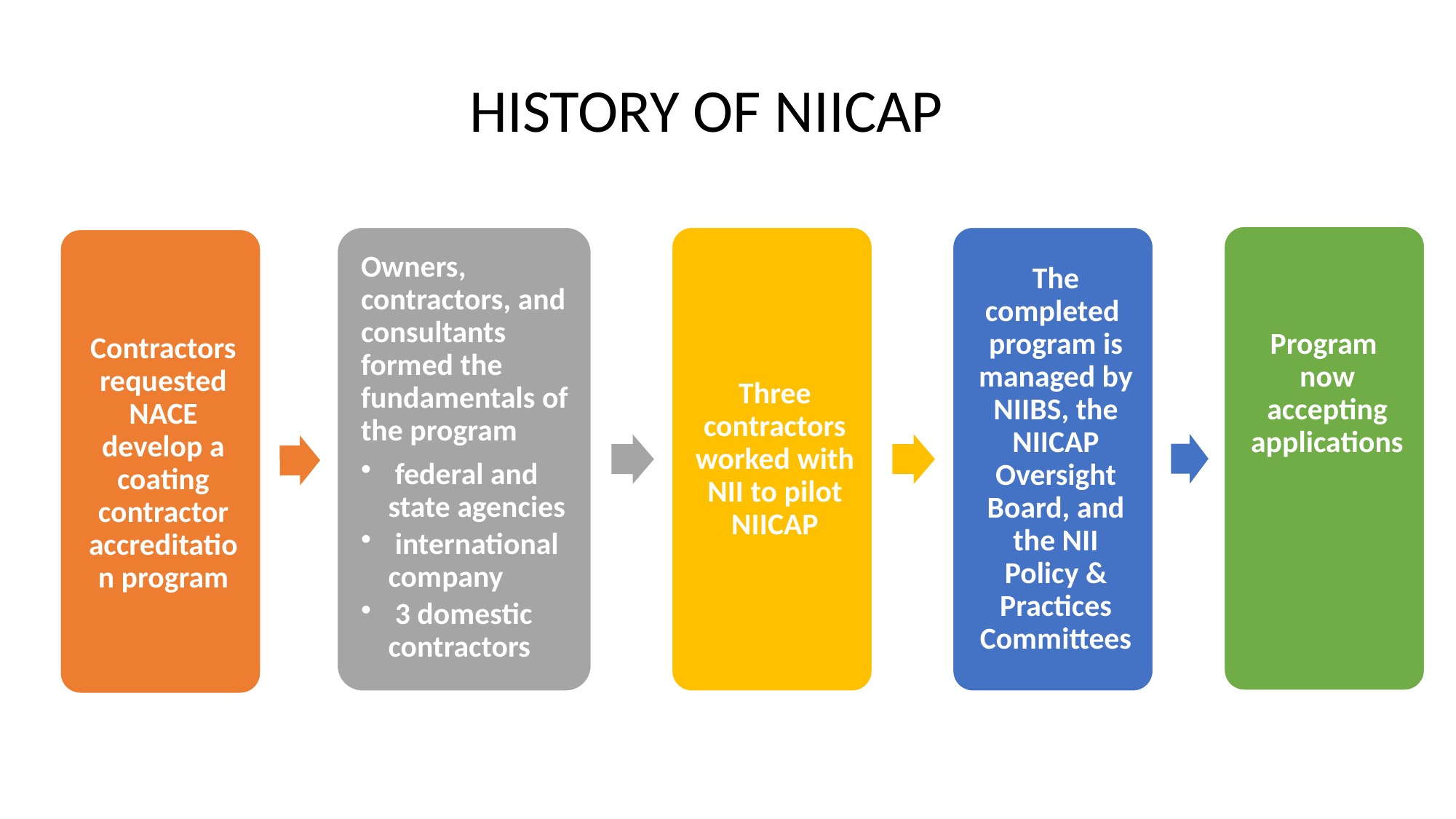

HISTORY OF NIICAP
Contractors
requested NACE develop a coating contractor accreditation program

Owners, contractors, and consultants formed the fundamentals of the program
 federal and state agencies
 international company
 3 domestic contractors

Three contractors worked with NII to pilot NIICAP

The completed  program is managed by NIIBS, the NIICAP Oversight Board, and the NII Policy & Practices Committees

Program  now accepting applications